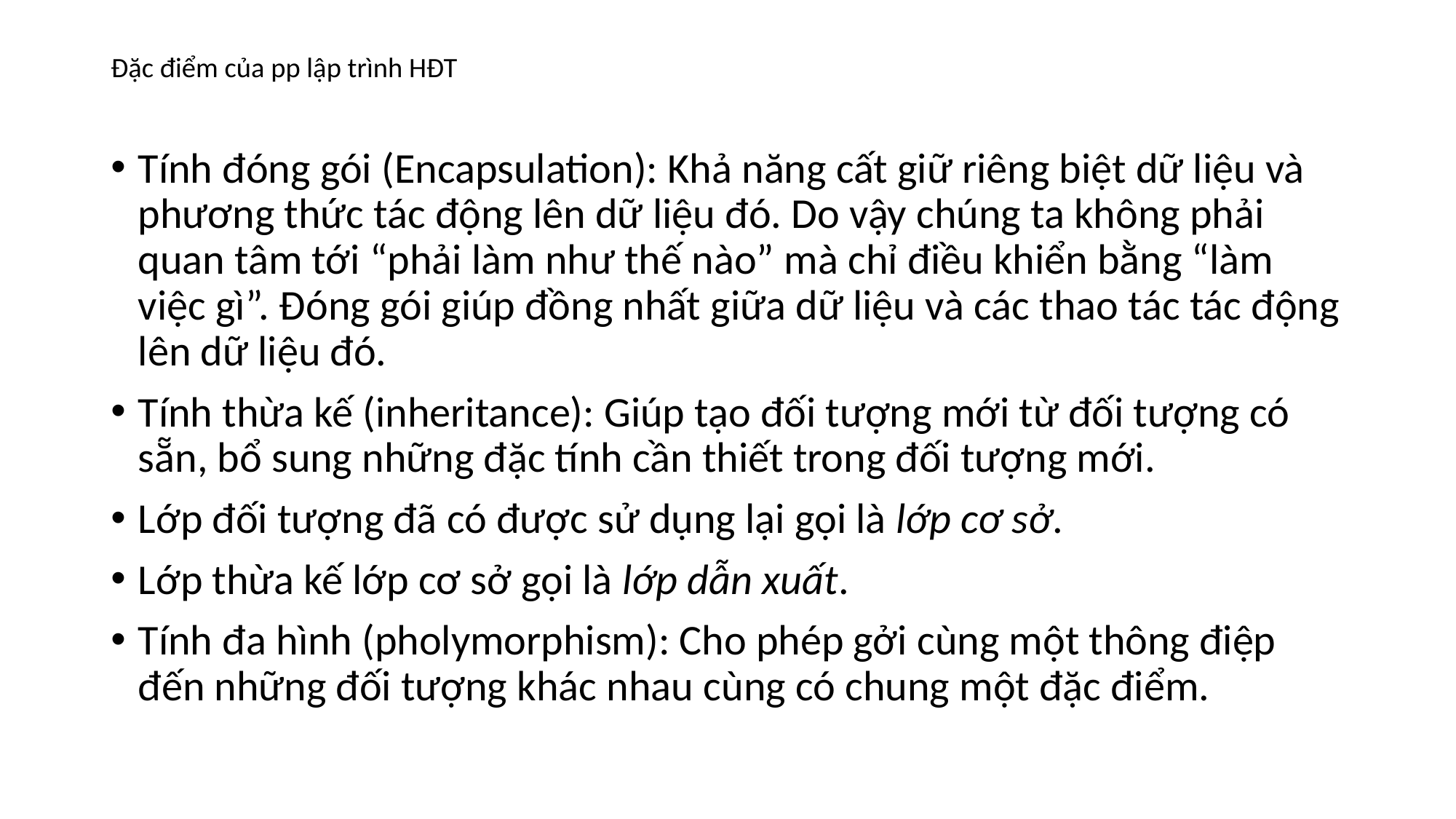

# Đặc điểm của pp lập trình HĐT
Tính đóng gói (Encapsulation): Khả năng cất giữ riêng biệt dữ liệu và phương thức tác động lên dữ liệu đó. Do vậy chúng ta không phải quan tâm tới “phải làm như thế nào” mà chỉ điều khiển bằng “làm việc gì”. Đóng gói giúp đồng nhất giữa dữ liệu và các thao tác tác động lên dữ liệu đó.
Tính thừa kế (inheritance): Giúp tạo đối tượng mới từ đối tượng có sẵn, bổ sung những đặc tính cần thiết trong đối tượng mới.
Lớp đối tượng đã có được sử dụng lại gọi là lớp cơ sở.
Lớp thừa kế lớp cơ sở gọi là lớp dẫn xuất.
Tính đa hình (pholymorphism): Cho phép gởi cùng một thông điệp đến những đối tượng khác nhau cùng có chung một đặc điểm.